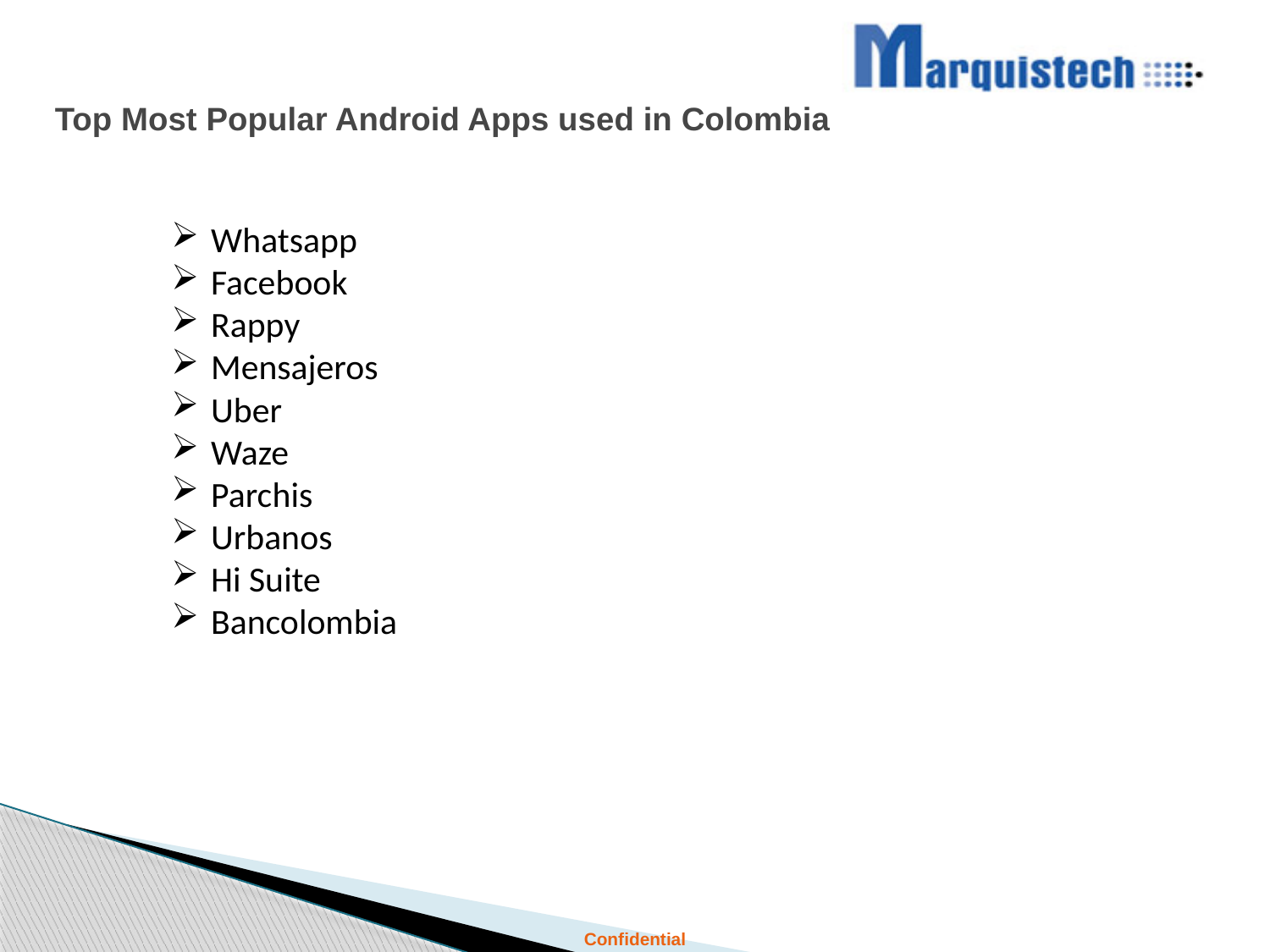

# Top Most Popular Android Apps used in Colombia
Whatsapp
Facebook
Rappy
Mensajeros
Uber
Waze
Parchis
Urbanos
Hi Suite
Bancolombia